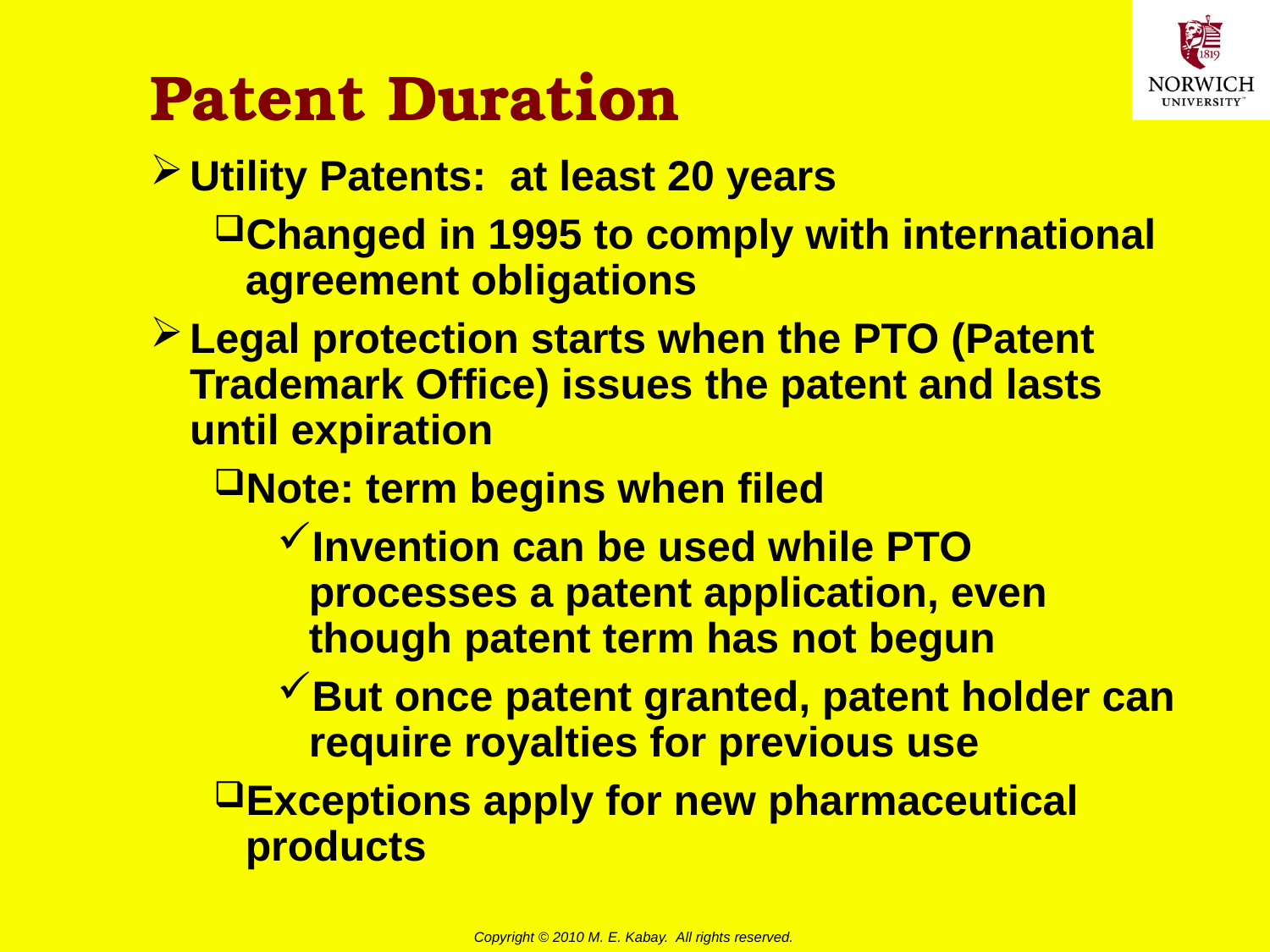

# Patent Duration
Utility Patents:  at least 20 years
Changed in 1995 to comply with international agreement obligations
Legal protection starts when the PTO (Patent Trademark Office) issues the patent and lasts until expiration
Note: term begins when filed
Invention can be used while PTO processes a patent application, even though patent term has not begun
But once patent granted, patent holder can require royalties for previous use
Exceptions apply for new pharmaceutical products